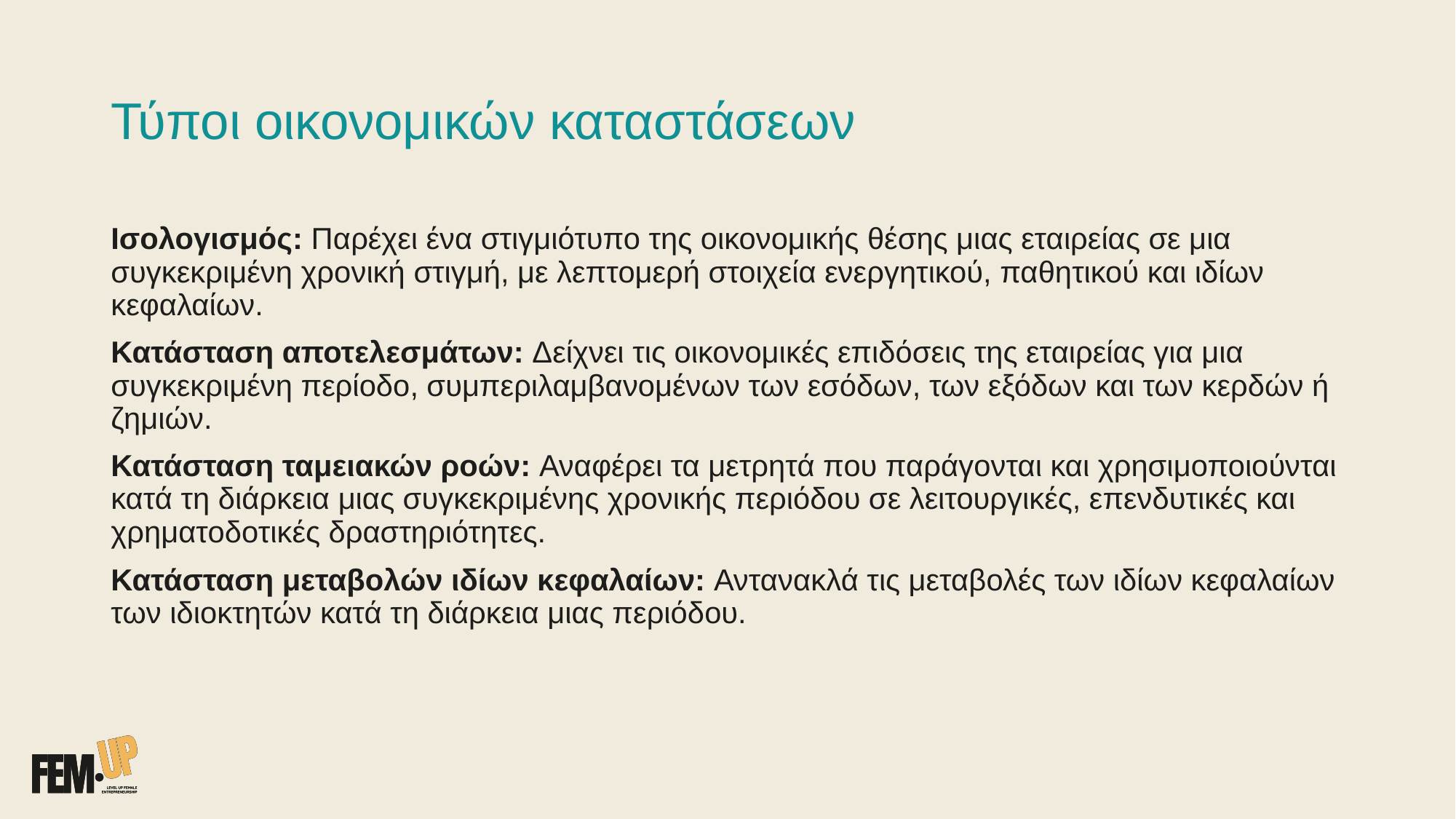

# Τύποι οικονομικών καταστάσεων
Ισολογισμός: Παρέχει ένα στιγμιότυπο της οικονομικής θέσης μιας εταιρείας σε μια συγκεκριμένη χρονική στιγμή, με λεπτομερή στοιχεία ενεργητικού, παθητικού και ιδίων κεφαλαίων.
Κατάσταση αποτελεσμάτων: Δείχνει τις οικονομικές επιδόσεις της εταιρείας για μια συγκεκριμένη περίοδο, συμπεριλαμβανομένων των εσόδων, των εξόδων και των κερδών ή ζημιών.
Κατάσταση ταμειακών ροών: Αναφέρει τα μετρητά που παράγονται και χρησιμοποιούνται κατά τη διάρκεια μιας συγκεκριμένης χρονικής περιόδου σε λειτουργικές, επενδυτικές και χρηματοδοτικές δραστηριότητες.
Κατάσταση μεταβολών ιδίων κεφαλαίων: Αντανακλά τις μεταβολές των ιδίων κεφαλαίων των ιδιοκτητών κατά τη διάρκεια μιας περιόδου.